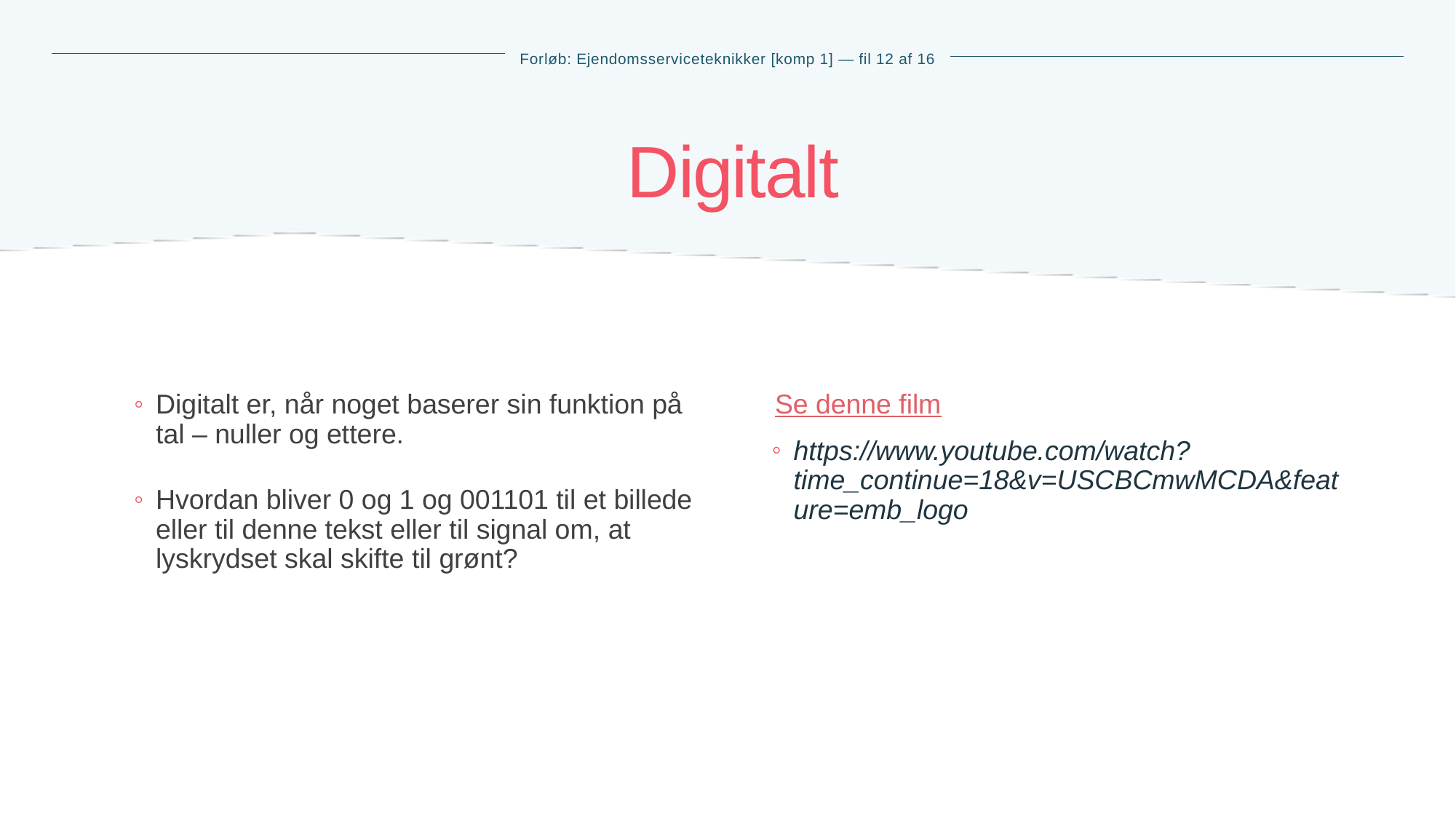

Digitalt
Digitalt er, når noget baserer sin funktion på tal – nuller og ettere.
Hvordan bliver 0 og 1 og 001101 til et billede eller til denne tekst eller til signal om, at lyskrydset skal skifte til grønt?

Se denne film
https://www.youtube.com/watch?time_continue=18&v=USCBCmwMCDA&feature=emb_logo